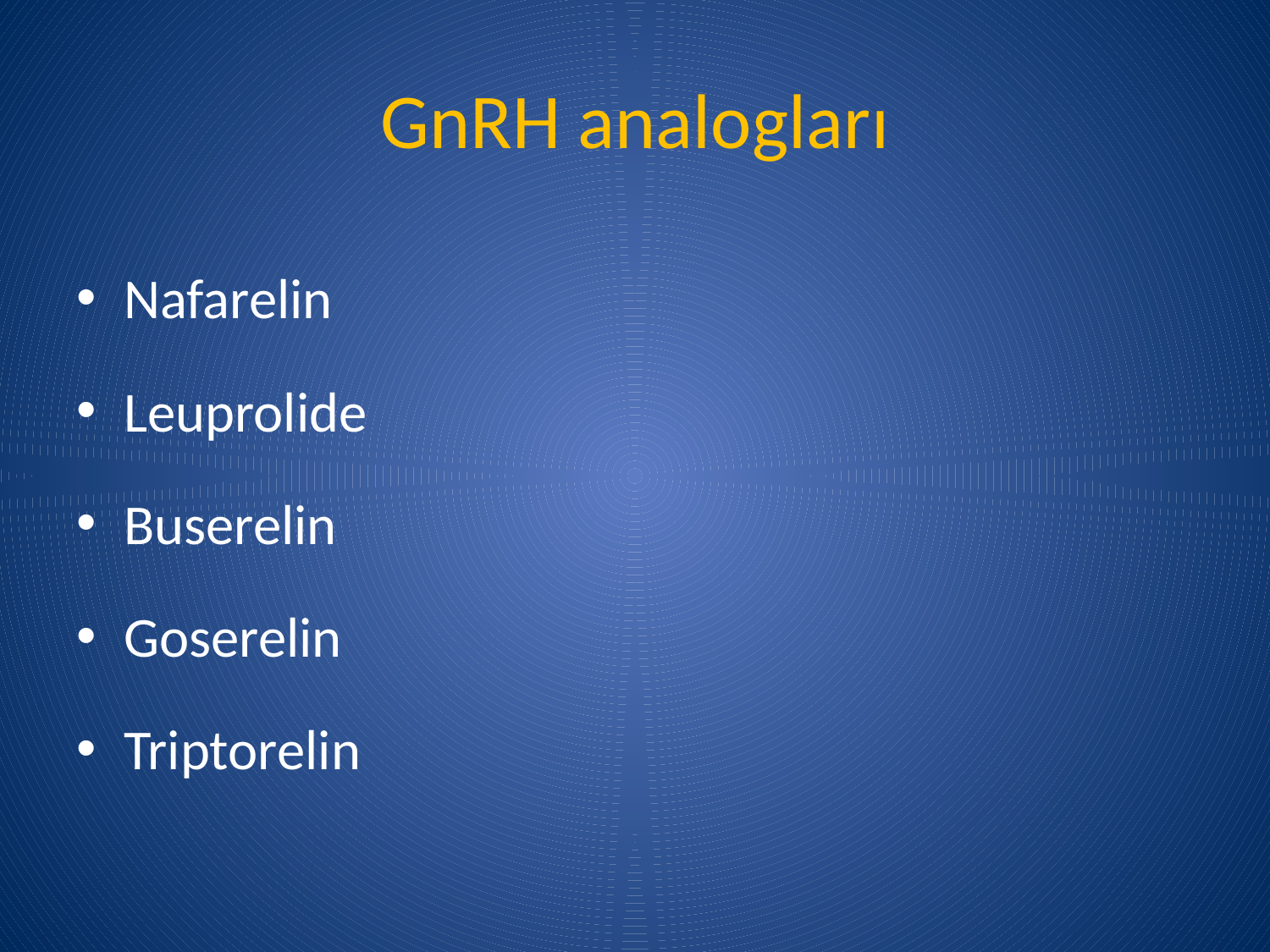

# GnRH analogları
Nafarelin
Leuprolide
Buserelin
Goserelin
Triptorelin